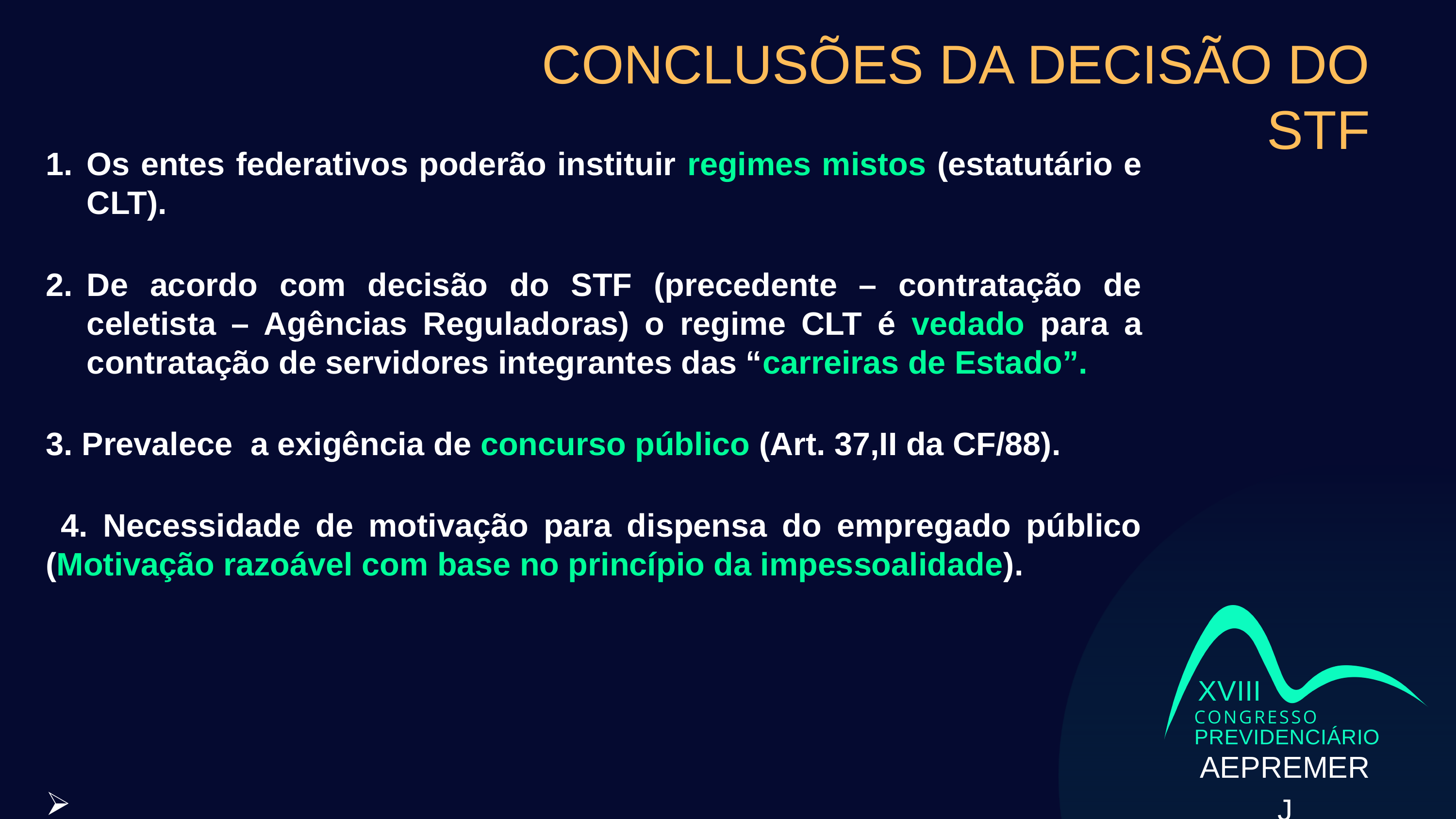

CONCLUSÕES DA DECISÃO DO STF

Os entes federativos poderão instituir regimes mistos (estatutário e CLT).

De acordo com decisão do STF (precedente – contratação de celetista – Agências Reguladoras) o regime CLT é vedado para a contratação de servidores integrantes das “carreiras de Estado”.

3. Prevalece  a exigência de concurso público (Art. 37,II da CF/88).

 4. Necessidade de motivação para dispensa do empregado público (Motivação razoável com base no princípio da impessoalidade).

XVIII
CONGRESSO
PREVIDENCIÁRIO
AEPREMERJ